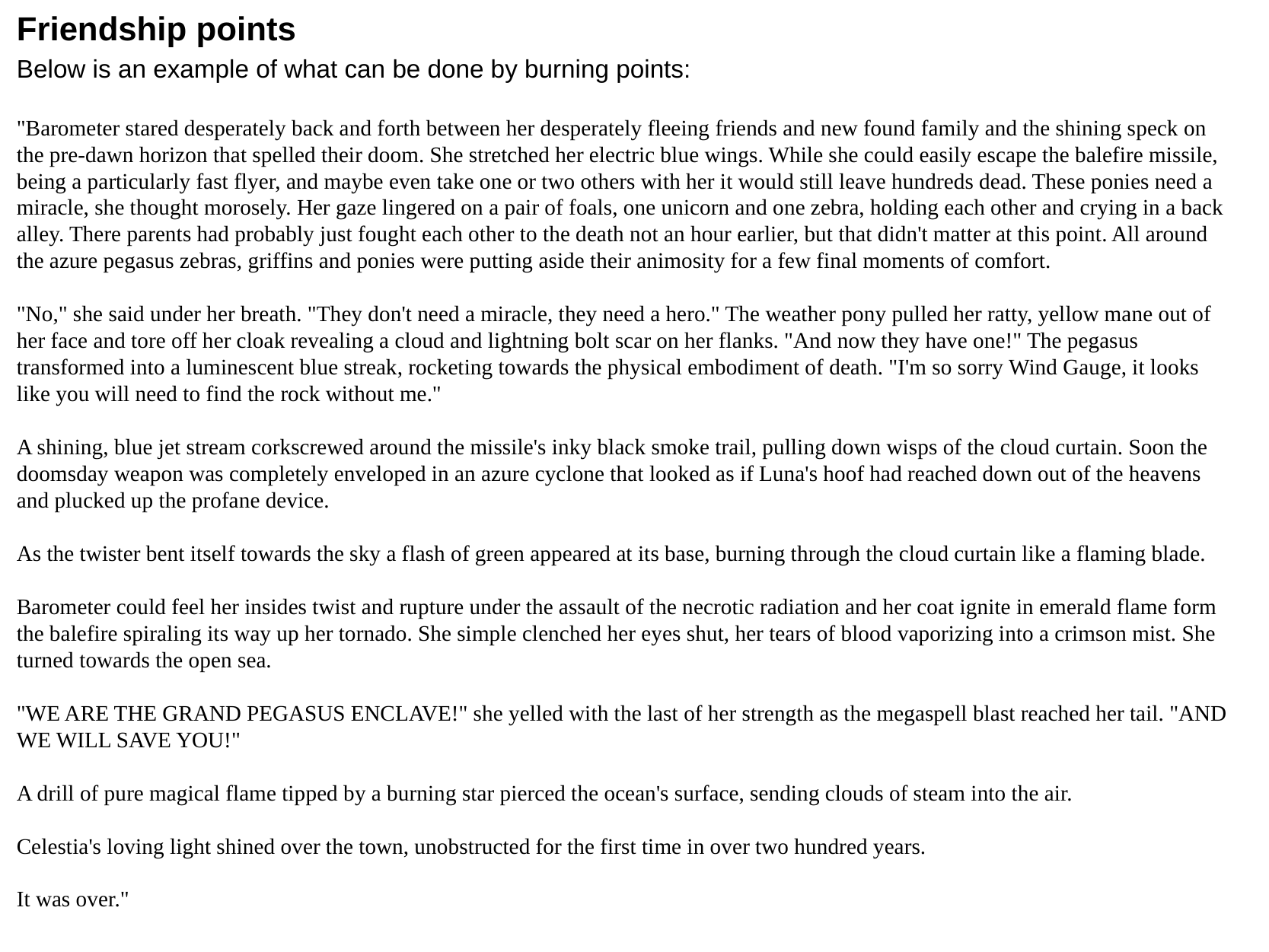

# Friendship points
Below is an example of what can be done by burning points:

"Barometer stared desperately back and forth between her desperately fleeing friends and new found family and the shining speck on the pre-dawn horizon that spelled their doom. She stretched her electric blue wings. While she could easily escape the balefire missile, being a particularly fast flyer, and maybe even take one or two others with her it would still leave hundreds dead. These ponies need a miracle, she thought morosely. Her gaze lingered on a pair of foals, one unicorn and one zebra, holding each other and crying in a back alley. There parents had probably just fought each other to the death not an hour earlier, but that didn't matter at this point. All around the azure pegasus zebras, griffins and ponies were putting aside their animosity for a few final moments of comfort.

"No," she said under her breath. "They don't need a miracle, they need a hero." The weather pony pulled her ratty, yellow mane out of her face and tore off her cloak revealing a cloud and lightning bolt scar on her flanks. "And now they have one!" The pegasus transformed into a luminescent blue streak, rocketing towards the physical embodiment of death. "I'm so sorry Wind Gauge, it looks like you will need to find the rock without me."

A shining, blue jet stream corkscrewed around the missile's inky black smoke trail, pulling down wisps of the cloud curtain. Soon the doomsday weapon was completely enveloped in an azure cyclone that looked as if Luna's hoof had reached down out of the heavens and plucked up the profane device.

As the twister bent itself towards the sky a flash of green appeared at its base, burning through the cloud curtain like a flaming blade.

Barometer could feel her insides twist and rupture under the assault of the necrotic radiation and her coat ignite in emerald flame form the balefire spiraling its way up her tornado. She simple clenched her eyes shut, her tears of blood vaporizing into a crimson mist. She turned towards the open sea.

"WE ARE THE GRAND PEGASUS ENCLAVE!" she yelled with the last of her strength as the megaspell blast reached her tail. "AND WE WILL SAVE YOU!"

A drill of pure magical flame tipped by a burning star pierced the ocean's surface, sending clouds of steam into the air.

Celestia's loving light shined over the town, unobstructed for the first time in over two hundred years.

It was over."